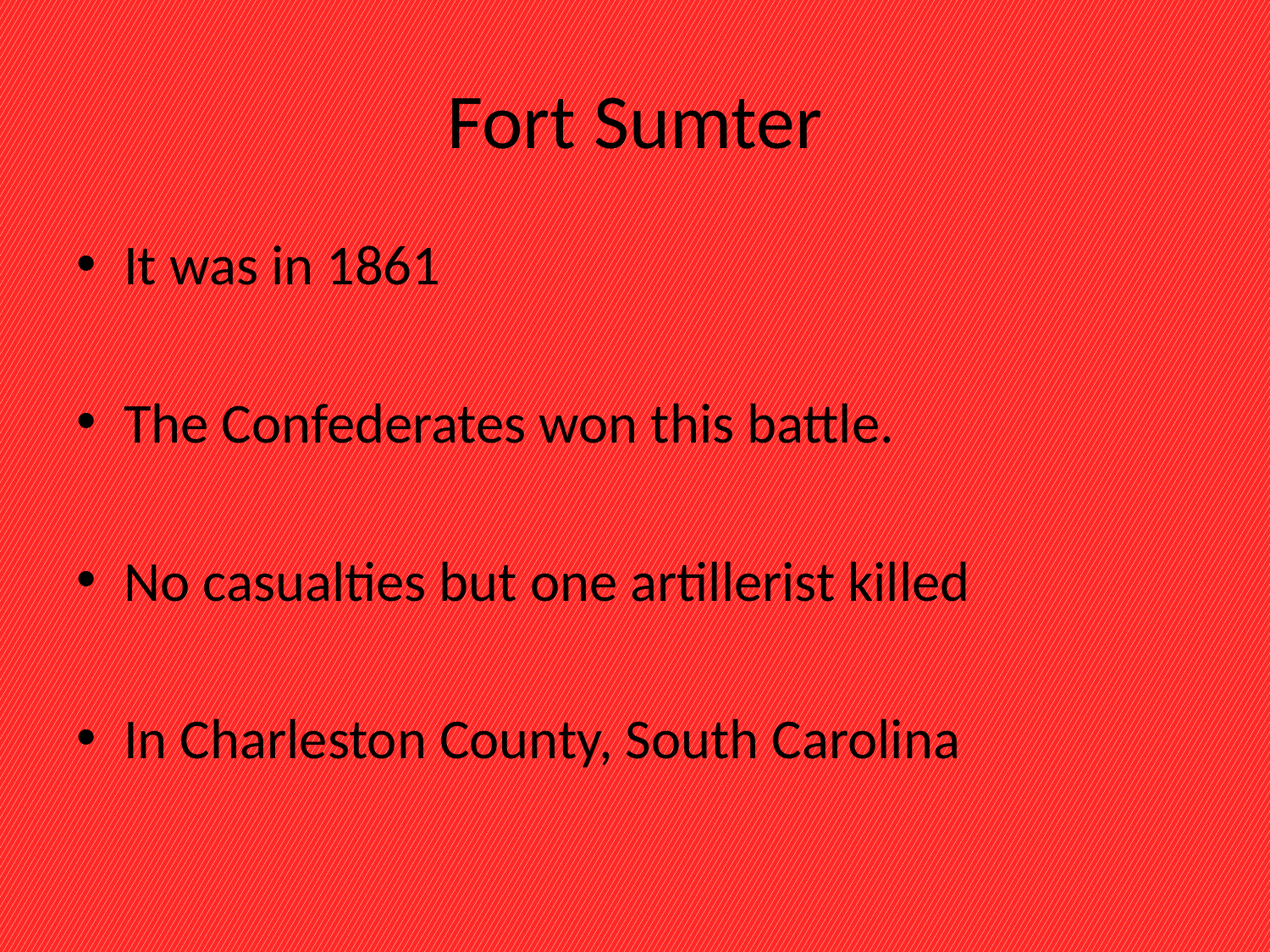

# Fort Sumter
It was in 1861

The Confederates won this battle.

No casualties but one artillerist killed

In Charleston County, South Carolina